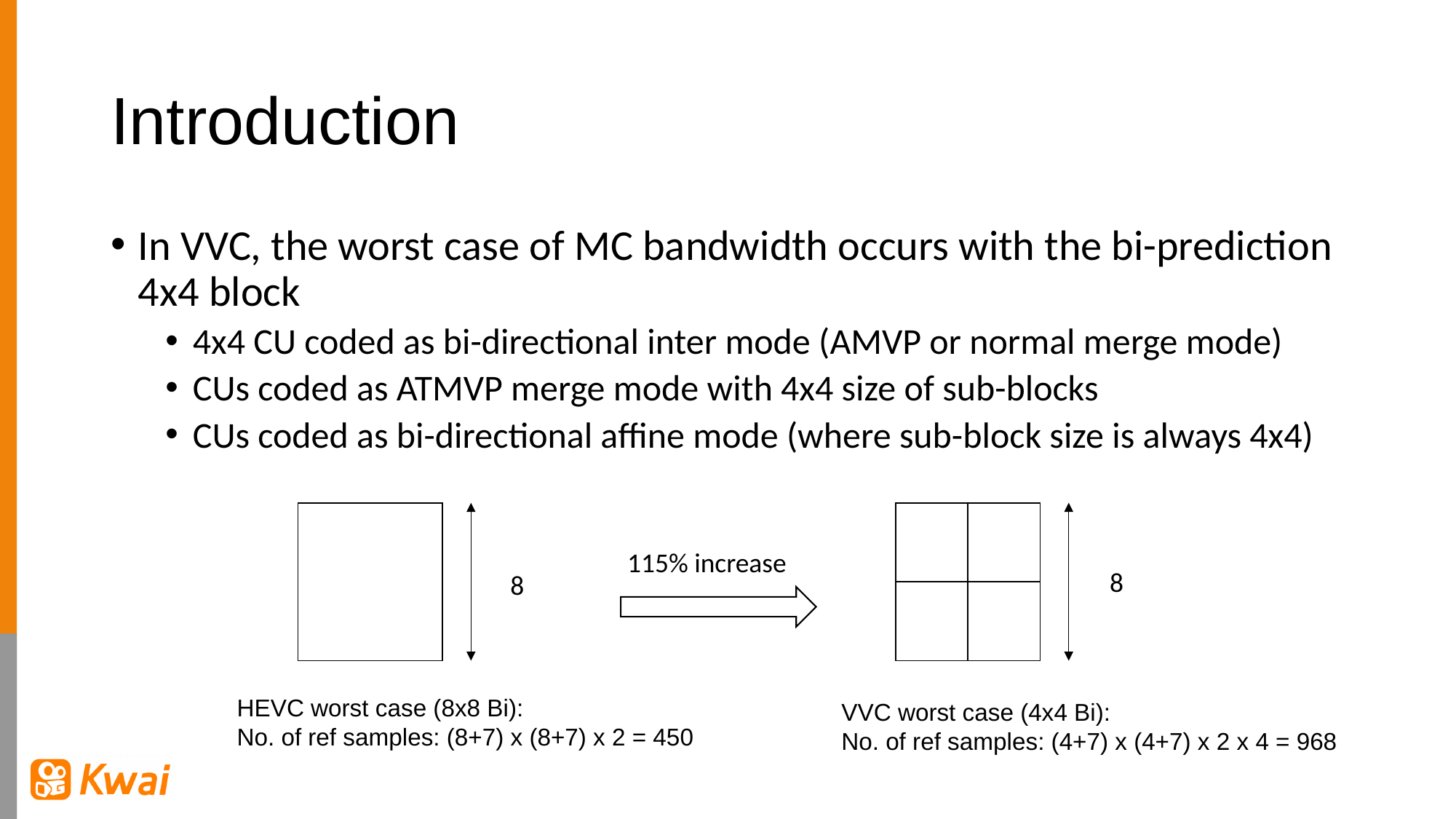

# Introduction
In VVC, the worst case of MC bandwidth occurs with the bi-prediction 4x4 block
4x4 CU coded as bi-directional inter mode (AMVP or normal merge mode)
CUs coded as ATMVP merge mode with 4x4 size of sub-blocks
CUs coded as bi-directional affine mode (where sub-block size is always 4x4)
|  |  |
| --- | --- |
|  |  |
|  |  |
| --- | --- |
|  |  |

115% increase
8
8

HEVC worst case (8x8 Bi):
No. of ref samples: (8+7) x (8+7) x 2 = 450
VVC worst case (4x4 Bi):
No. of ref samples: (4+7) x (4+7) x 2 x 4 = 968